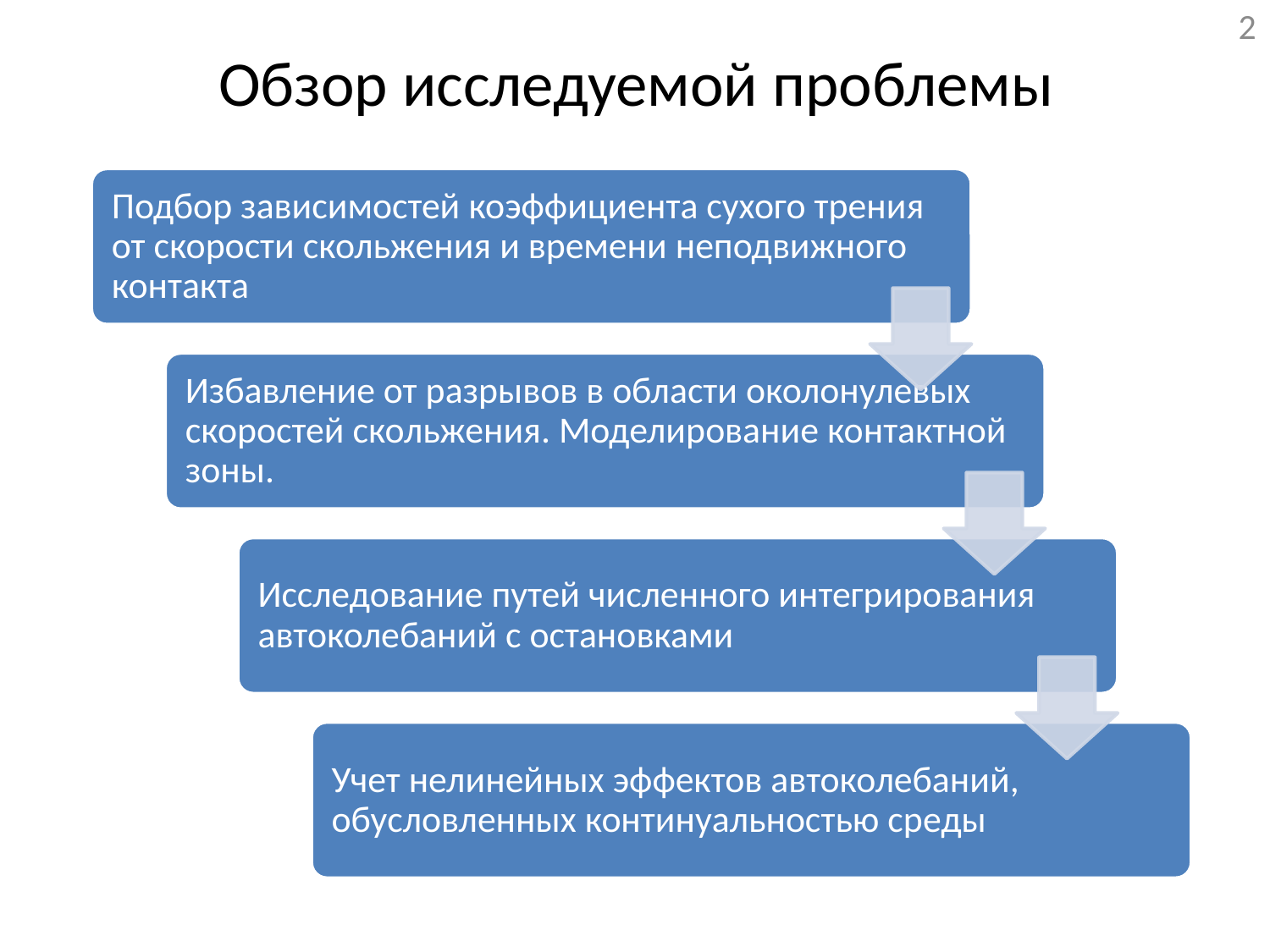

2
# Обзор исследуемой проблемы
Подбор зависимостей коэффициента сухого трения от скорости скольжения и времени неподвижного контакта
Избавление от разрывов в области околонулевых скоростей скольжения. Моделирование контактной зоны.
Исследование путей численного интегрирования автоколебаний с остановками
Учет нелинейных эффектов автоколебаний, обусловленных континуальностью среды